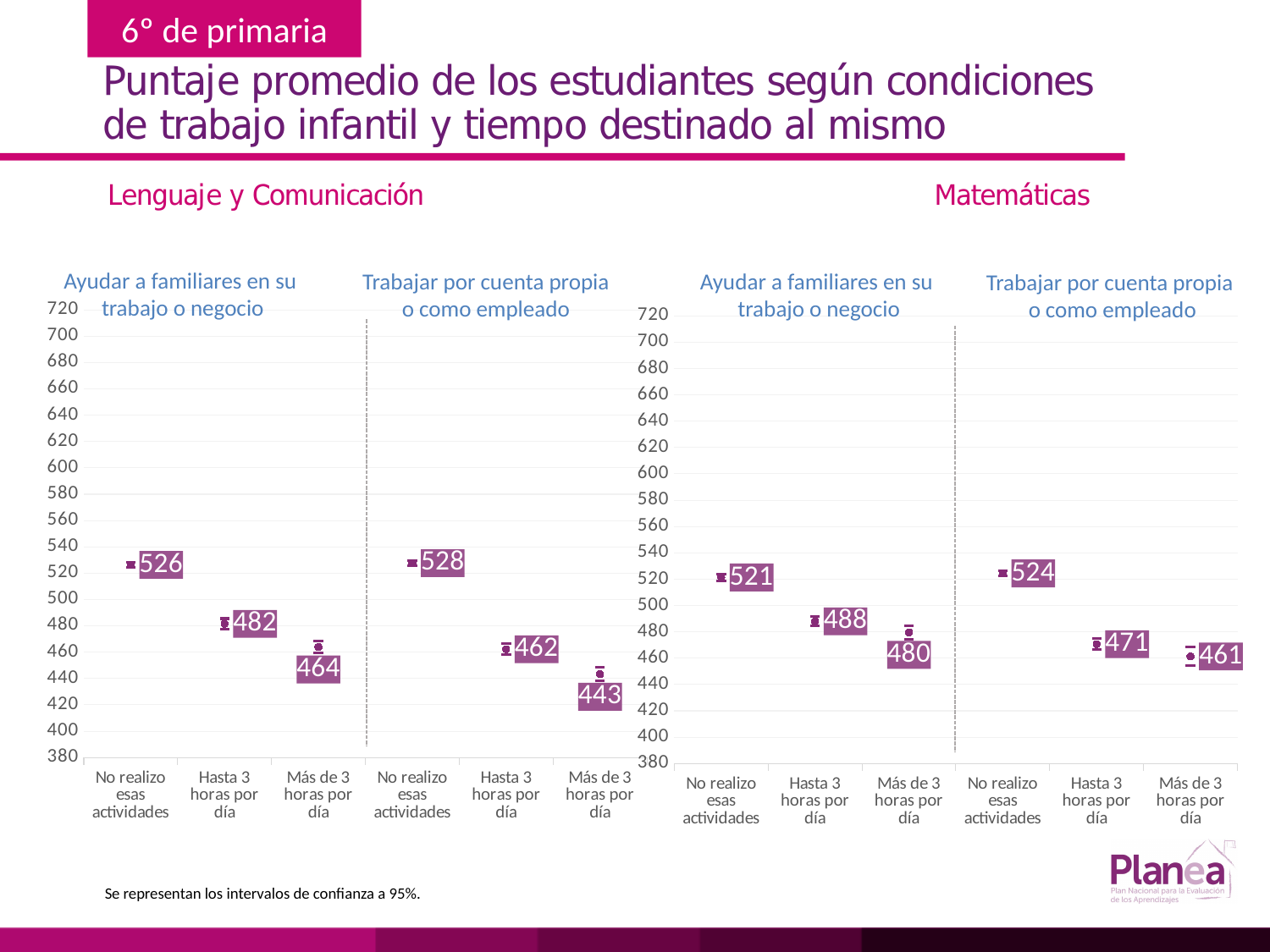

# Puntaje promedio de los estudiantes según condiciones de trabajo infantil y tiempo destinado al mismo

Lenguaje y Comunicación
Matemáticas
Ayudar a familiares en su
trabajo o negocio
Trabajar por cuenta propia
o como empleado

### Chart

| Category |  |  |  |
|---|---|---|---|
| No realizo esas actividades | 524.111 | 528.4889999999999 | 526.3 |
| Hasta 3 horas por día | 477.52 | 485.48 | 481.5 |
| Más de 3 horas por día | 459.522 | 468.27799999999996 | 463.9 |
| No realizo esas actividades | 525.809 | 529.3910000000001 | 527.6 |
| Hasta 3 horas por día | 458.021 | 466.37899999999996 | 462.2 |
| Más de 3 horas por día | 438.026 | 448.37399999999997 | 443.2 |
Ayudar a familiares en su
trabajo o negocio
Trabajar por cuenta propia
o como empleado

### Chart

| Category |  |  |  |
|---|---|---|---|
| No realizo esas actividades | 518.9119999999999 | 523.688 | 521.3 |
| Hasta 3 horas por día | 484.418 | 491.582 | 488.0 |
| Más de 3 horas por día | 474.42600000000004 | 484.774 | 479.6 |
| No realizo esas actividades | 522.41 | 526.39 | 524.4 |
| Hasta 3 horas por día | 466.42100000000005 | 474.779 | 470.6 |
| Más de 3 horas por día | 454.33500000000004 | 468.265 | 461.3 |
Se representan los intervalos de confianza a 95%.